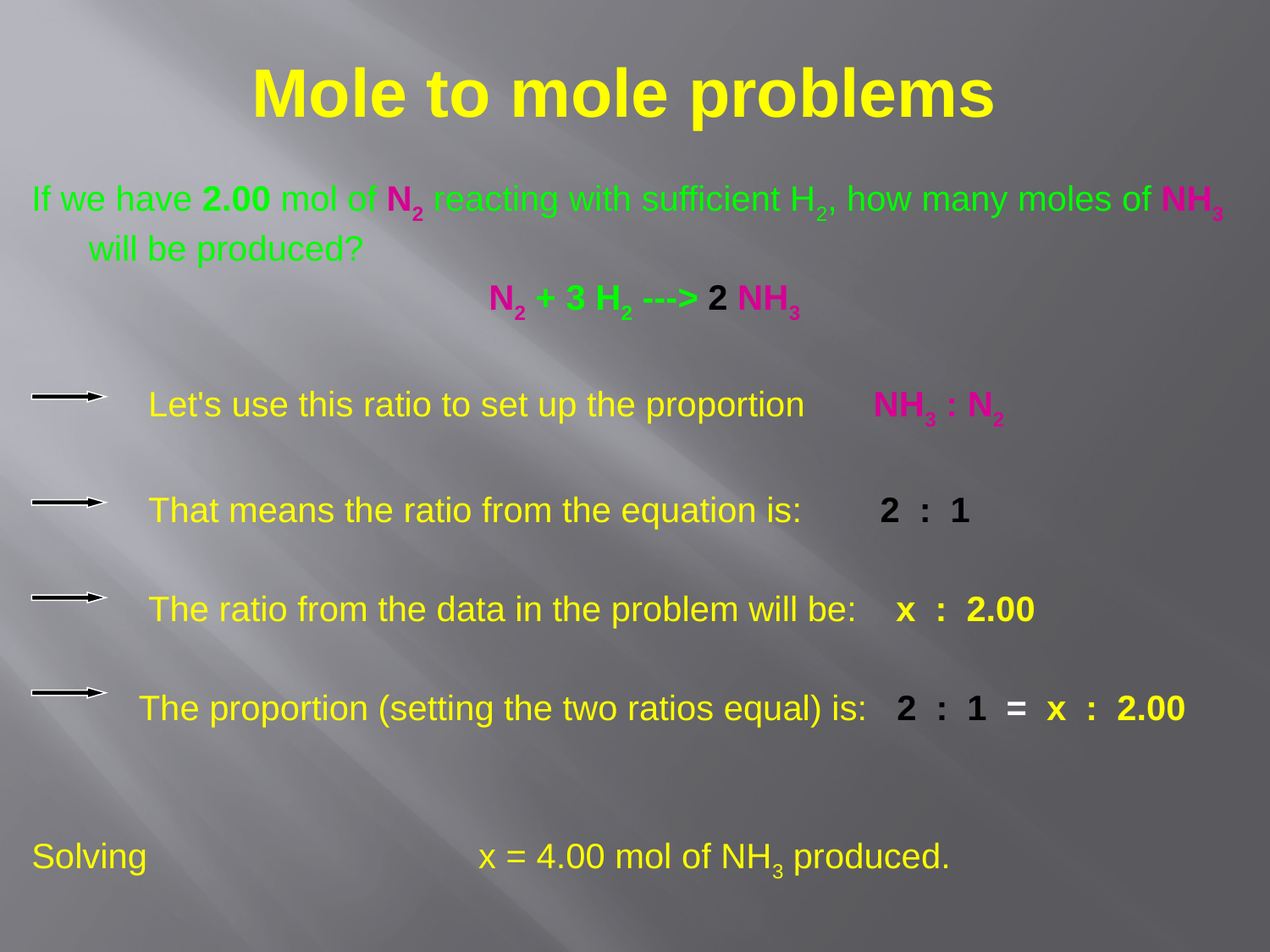

# Mole to mole problems
If we have 2.00 mol of N2 reacting with sufficient H2, how many moles of NH3 will be produced?
N2 + 3 H2 ---> 2 NH3

            Let's use this ratio to set up the proportion       NH3 : N2

            That means the ratio from the equation is:        2  :  1

            The ratio from the data in the problem will be:    x  :  2.00

           The proportion (setting the two ratios equal) is:   2  :  1  =  x  :  2.00

Solving                                  x = 4.00 mol of NH3 produced.